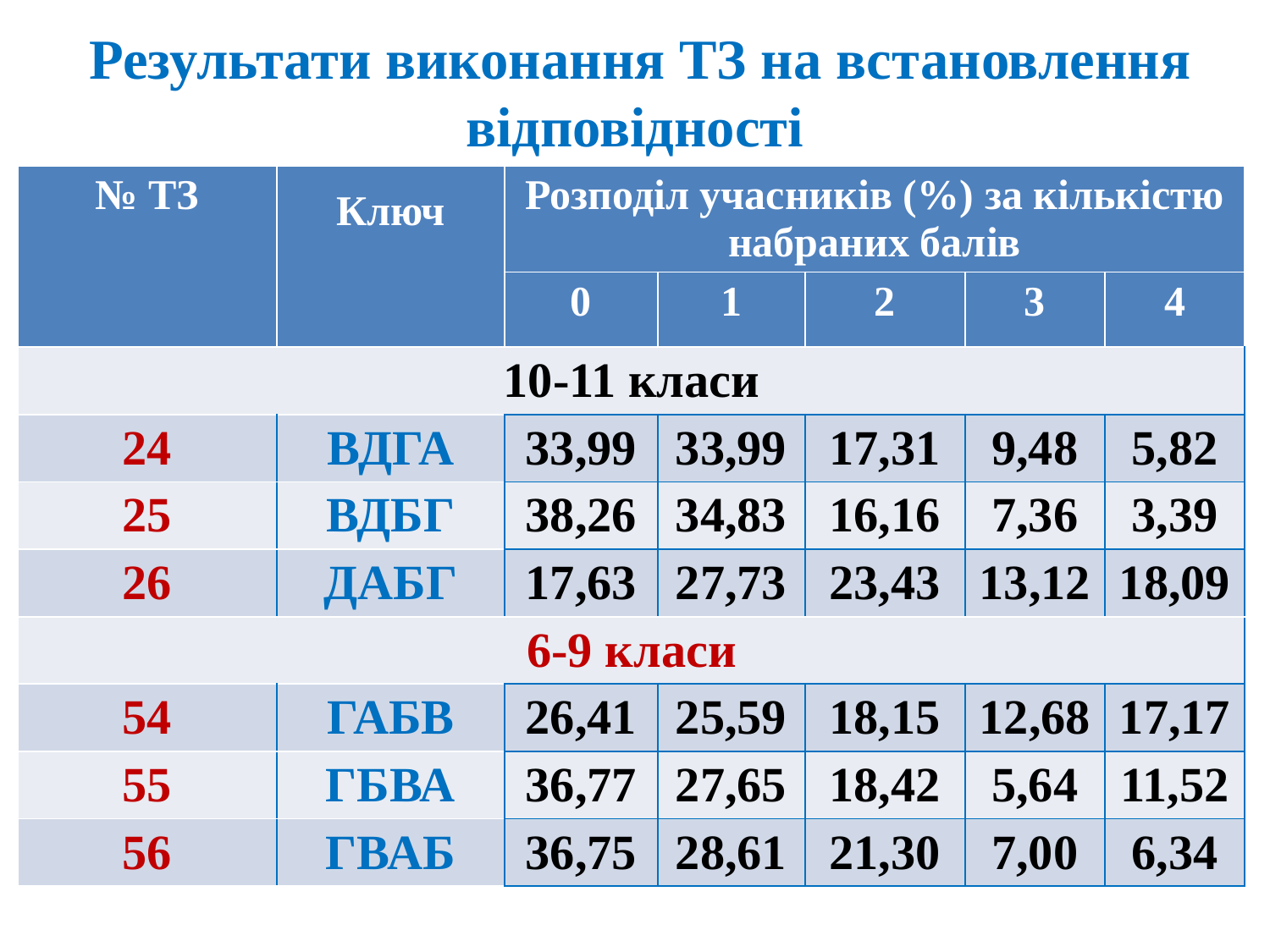

Результати виконання ТЗ на встановлення відповідності
| № ТЗ | Ключ | Розподіл учасників (%) за кількістю набраних балів |  |  |  |  |
| --- | --- | --- | --- | --- | --- | --- |
|  |  | 0 | 1 | 2 | 3 | 4 |
| 10-11 класи |  |  |  |  |  |  |
| 24 | ВДГА | 33,99 | 33,99 | 17,31 | 9,48 | 5,82 |
| 25 | ВДБГ | 38,26 | 34,83 | 16,16 | 7,36 | 3,39 |
| 26 | ДАБГ | 17,63 | 27,73 | 23,43 | 13,12 | 18,09 |
| 6-9 класи |  |  |  |  |  |  |
| 54 | ГАБВ | 26,41 | 25,59 | 18,15 | 12,68 | 17,17 |
| 55 | ГБВА | 36,77 | 27,65 | 18,42 | 5,64 | 11,52 |
| 56 | ГВАБ | 36,75 | 28,61 | 21,30 | 7,00 | 6,34 |